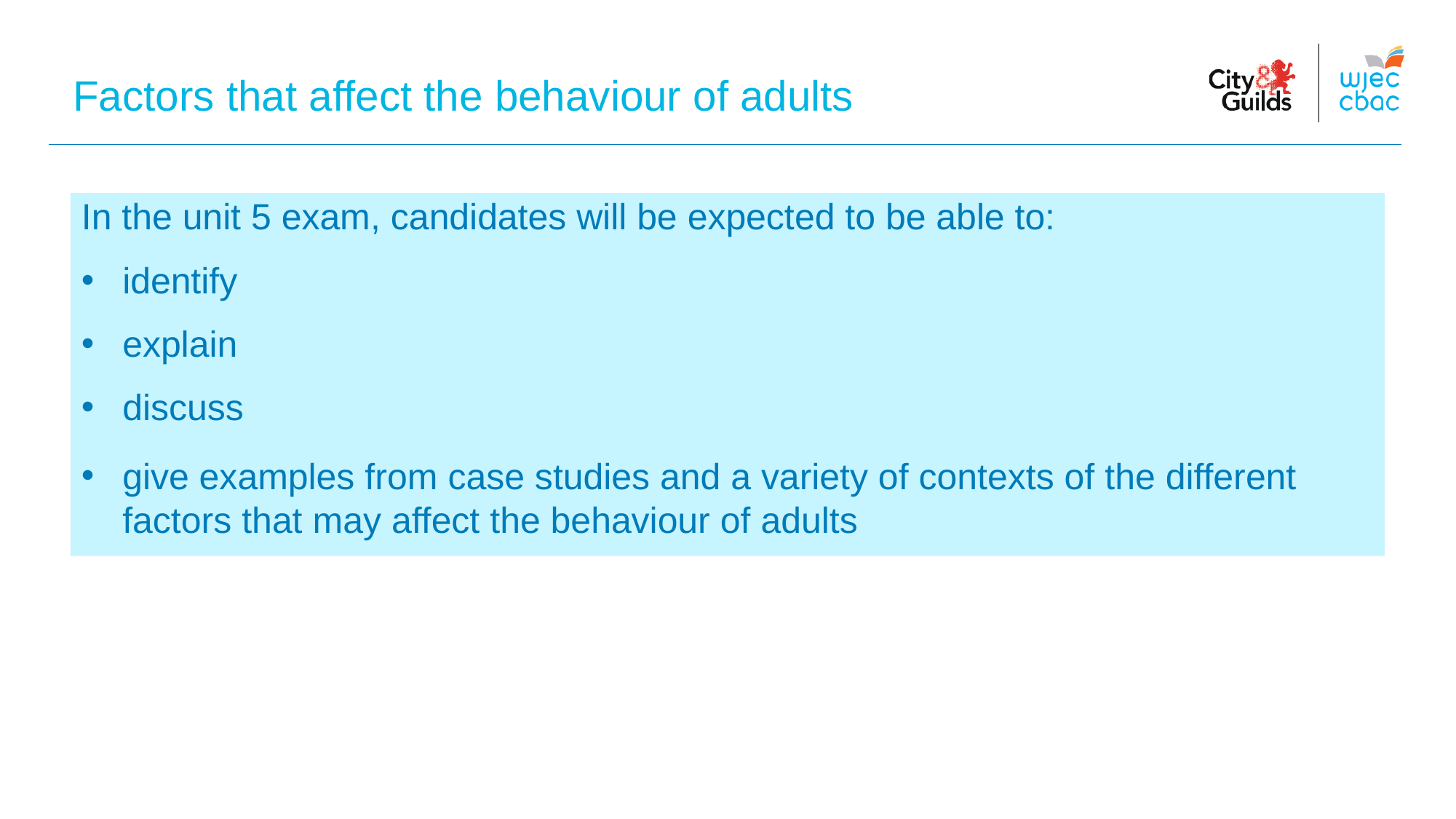

Factors that affect the behaviour of adults
In the unit 5 exam, candidates will be expected to be able to:
identify
explain
discuss
give examples from case studies and a variety of contexts of the different factors that may affect the behaviour of adults